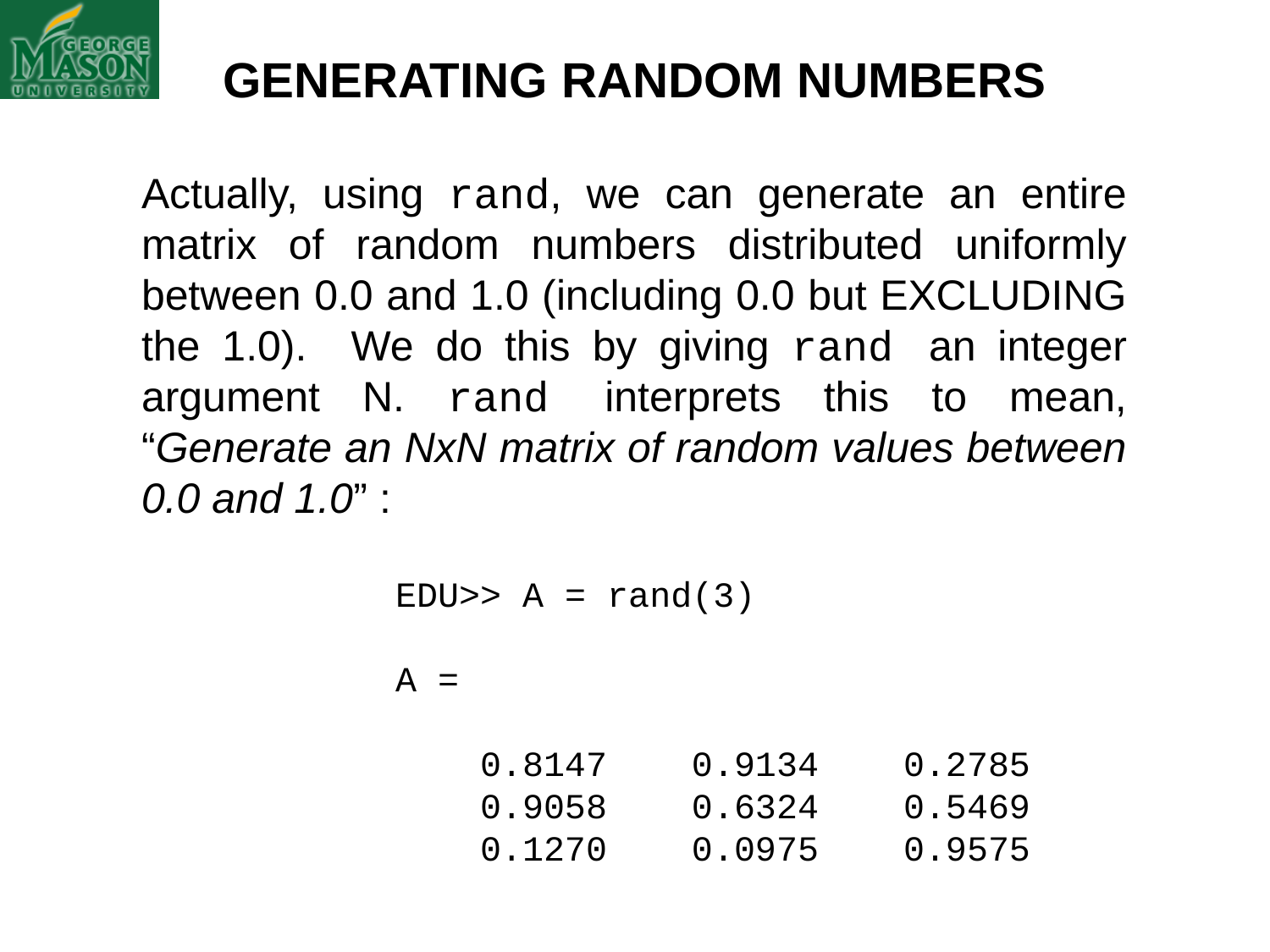

GENERATING RANDOM NUMBERS
Actually, using rand, we can generate an entire matrix of random numbers distributed uniformly between 0.0 and 1.0 (including 0.0 but EXCLUDING the 1.0).  We do this by giving rand an integer argument N. rand interprets this to mean, “Generate an NxN matrix of random values between 0.0 and 1.0” :

EDU>> A = rand(3)

A =

    0.8147    0.9134    0.2785
    0.9058    0.6324    0.5469
    0.1270    0.0975    0.9575